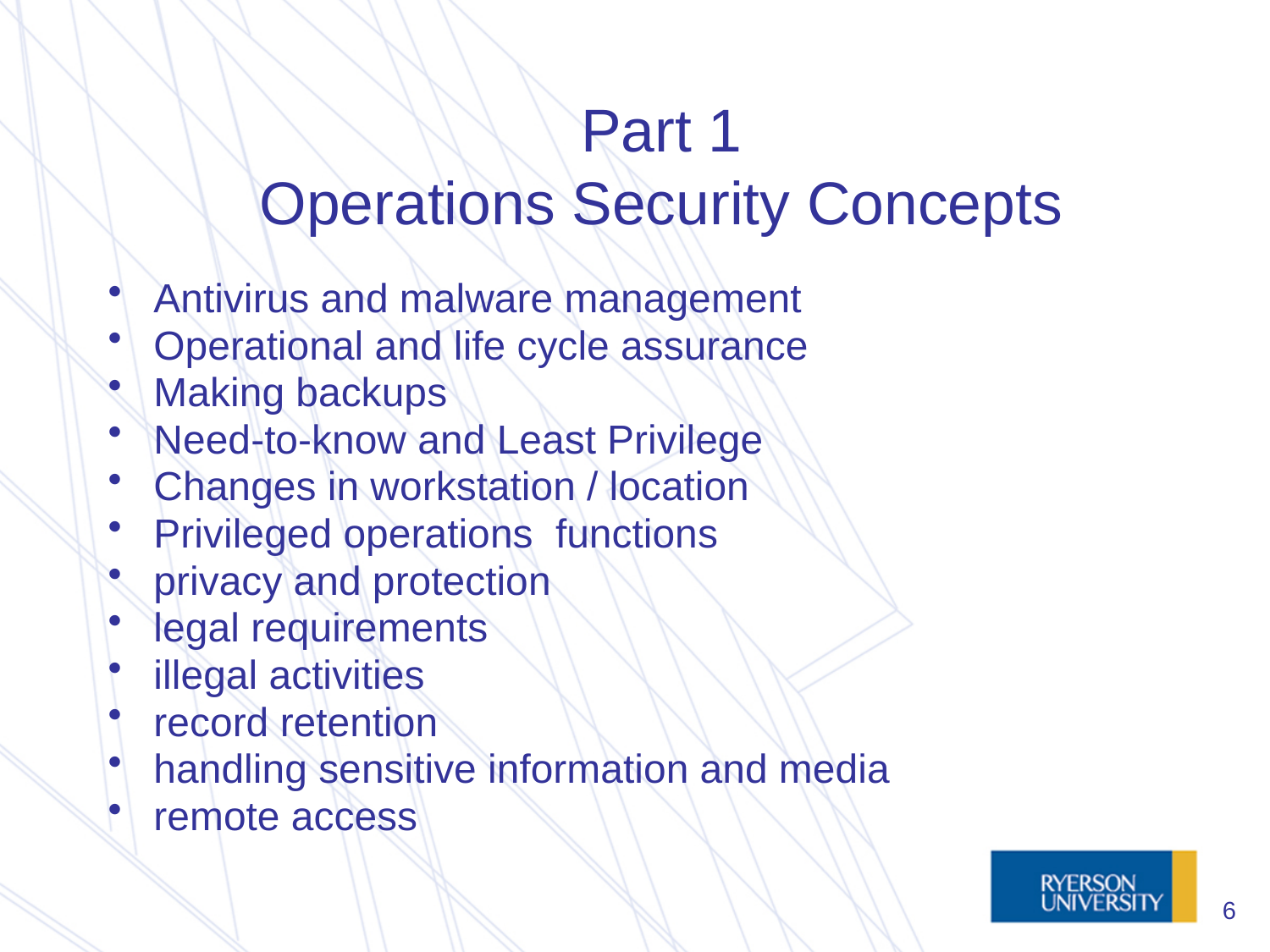

# Part 1 Operations Security Concepts
Antivirus and malware management
Operational and life cycle assurance
Making backups
Need-to-know and Least Privilege
Changes in workstation / location
Privileged operations  functions
privacy and protection
legal requirements
illegal activities
record retention
handling sensitive information and media
remote access
6